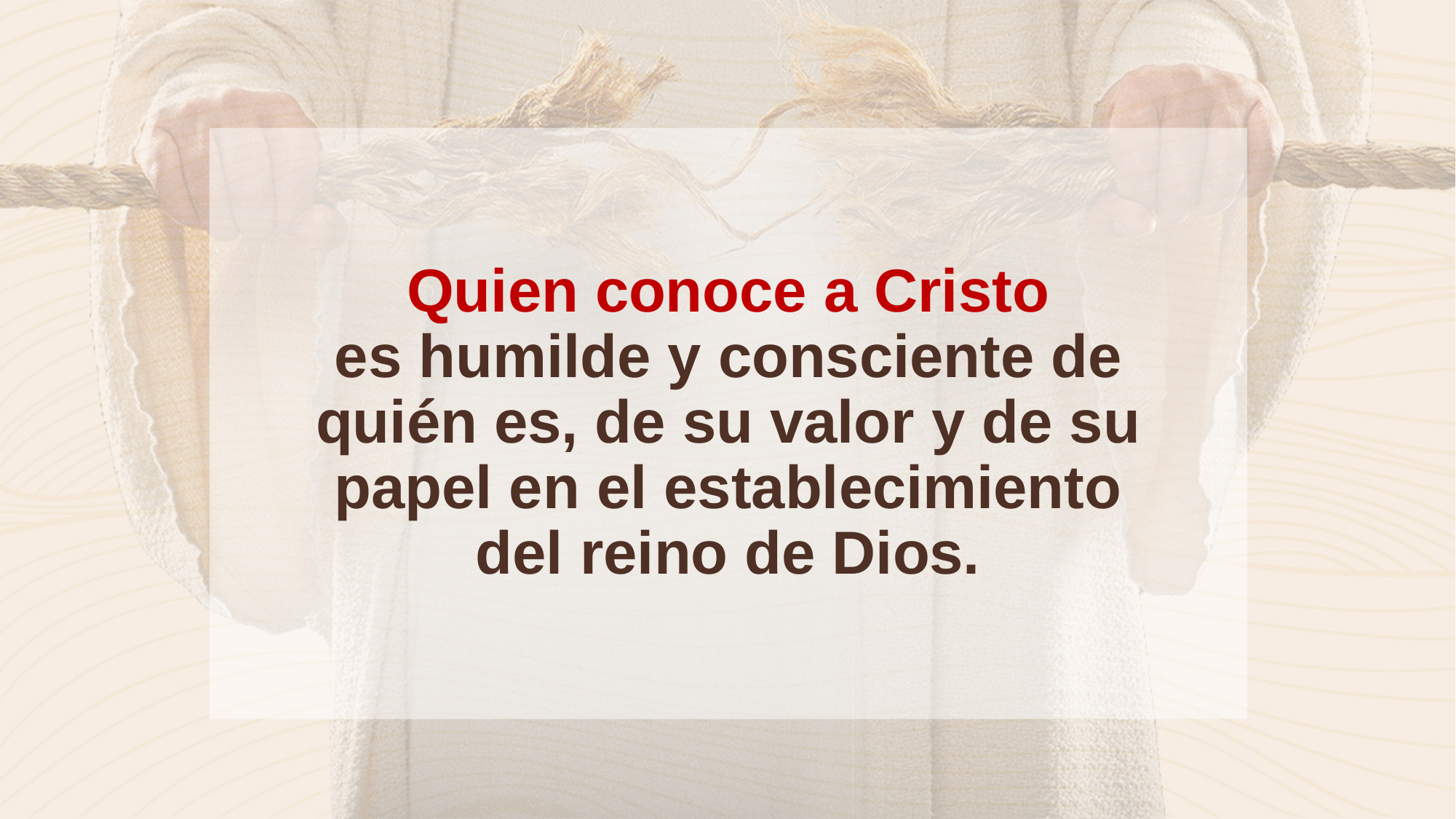

Quien conoce a Cristo
es humilde y consciente de quién es, de su valor y de su papel en el establecimiento del reino de Dios.